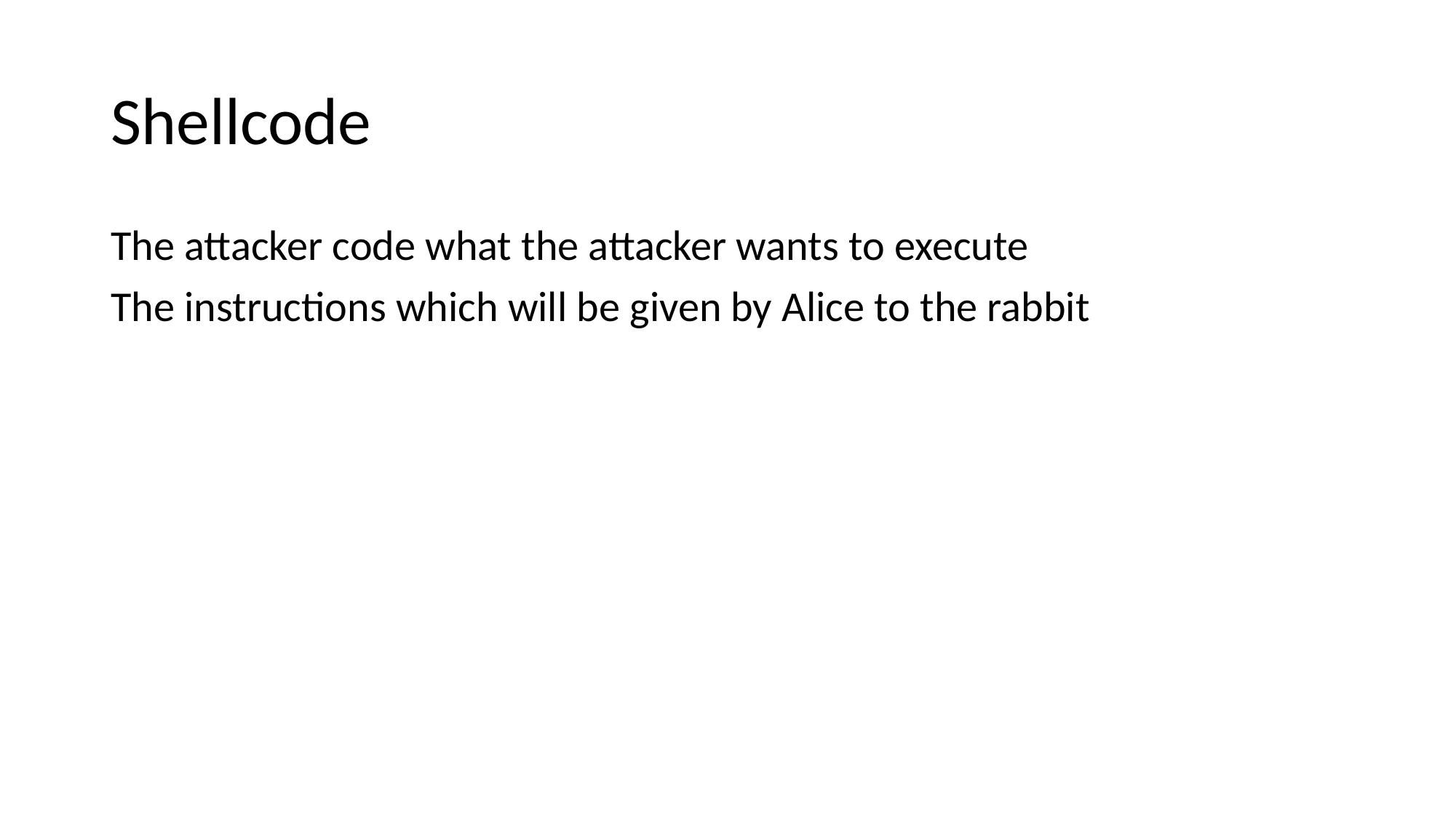

# Shellcode
The attacker code what the attacker wants to execute
The instructions which will be given by Alice to the rabbit